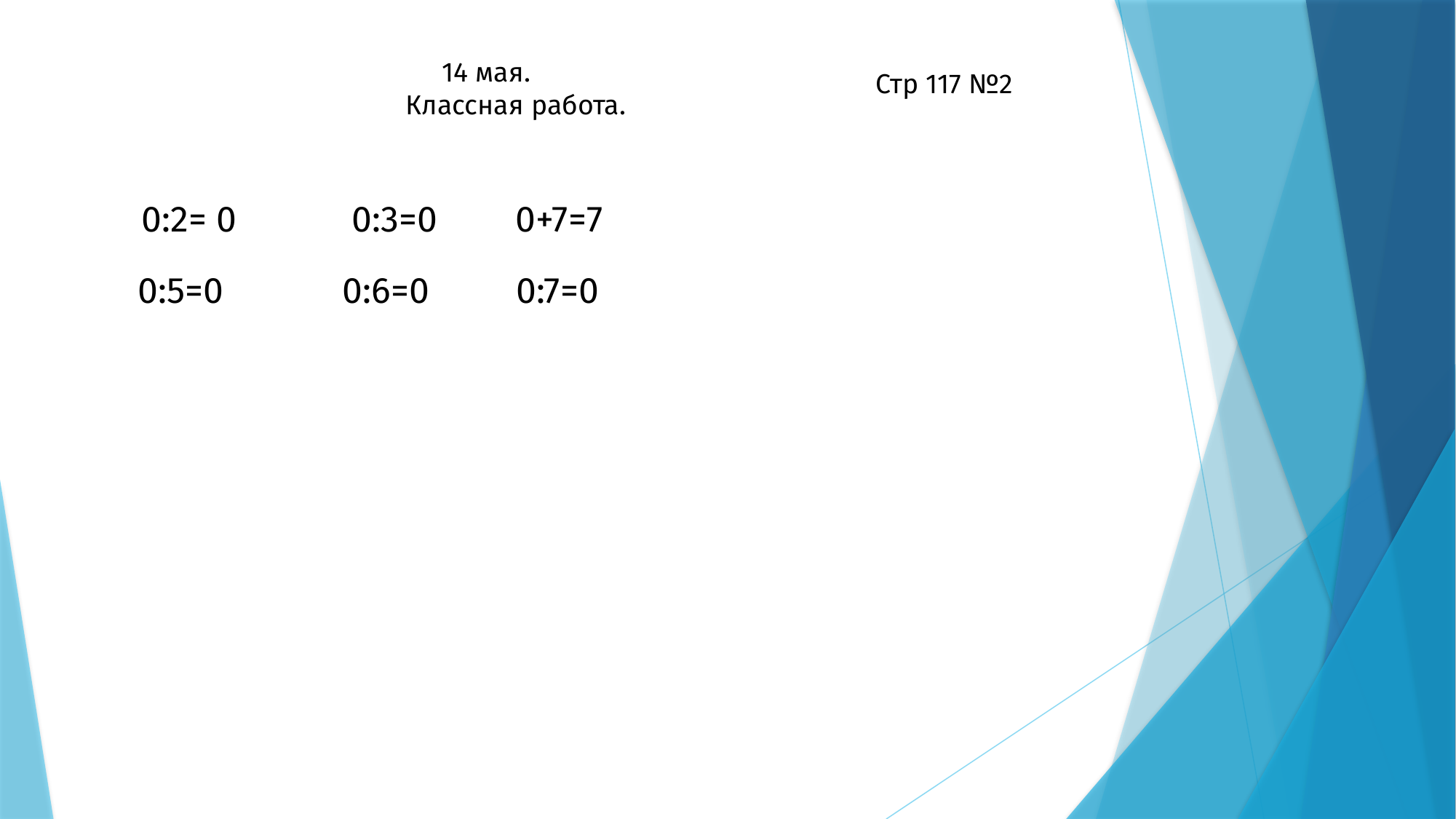

14 мая.
Классная работа.
Стр 117 №2
0:2= 0
0:3=0
0+7=7
0:5=0
0:7=0
0:6=0